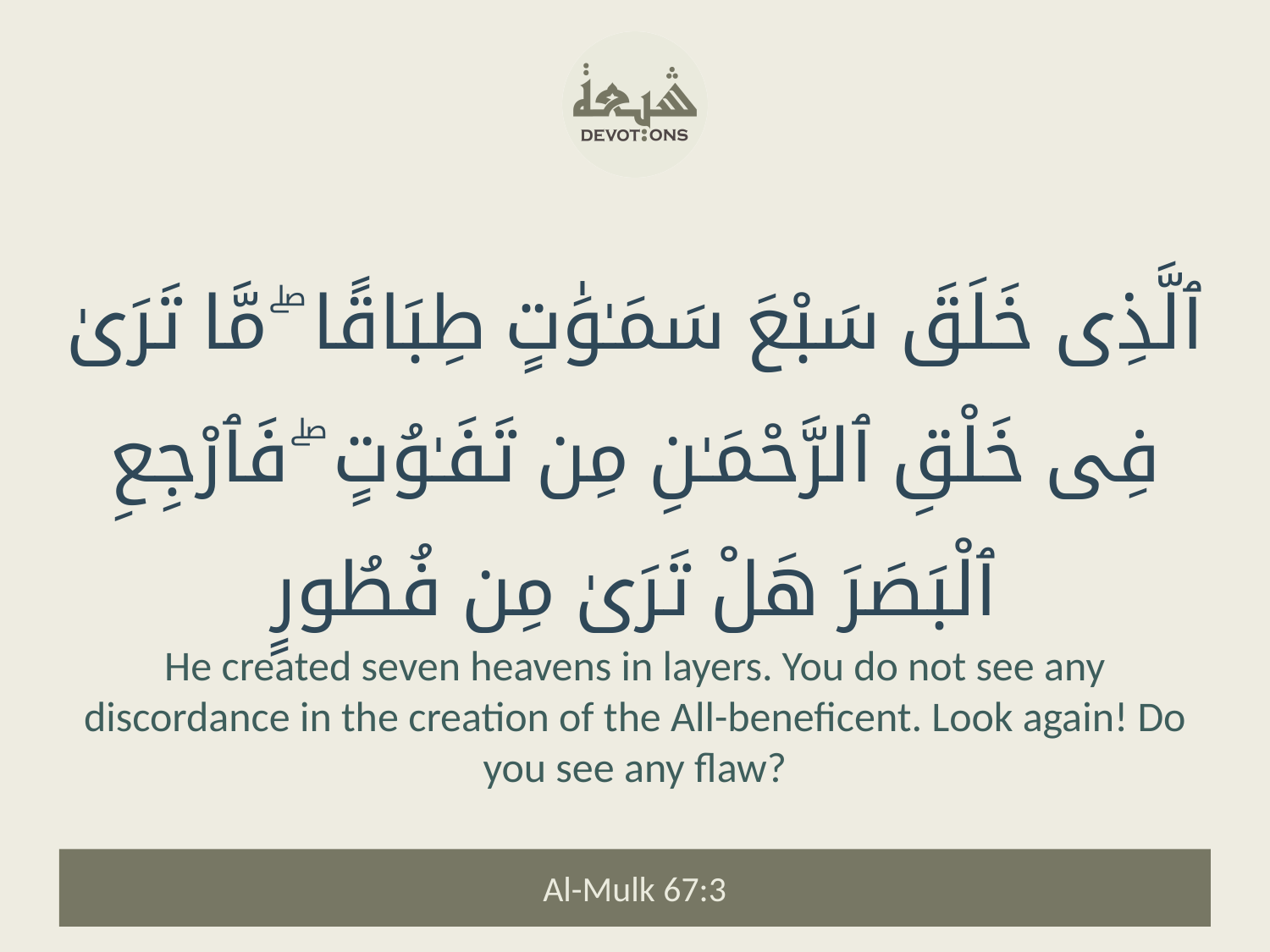

ٱلَّذِى خَلَقَ سَبْعَ سَمَـٰوَٰتٍ طِبَاقًا ۖ مَّا تَرَىٰ فِى خَلْقِ ٱلرَّحْمَـٰنِ مِن تَفَـٰوُتٍ ۖ فَٱرْجِعِ ٱلْبَصَرَ هَلْ تَرَىٰ مِن فُطُورٍ
He created seven heavens in layers. You do not see any discordance in the creation of the All-beneficent. Look again! Do you see any flaw?
Al-Mulk 67:3